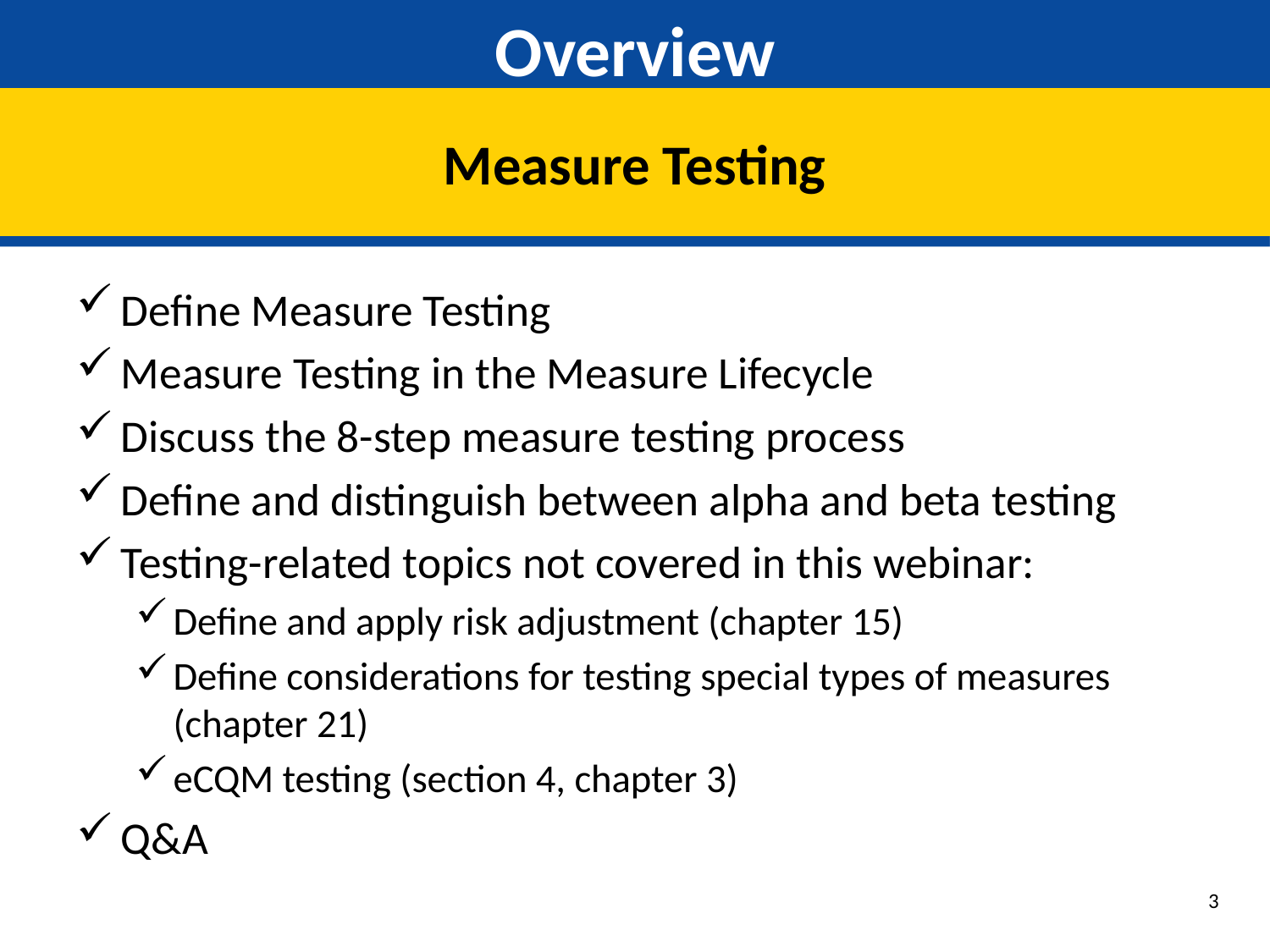

# Overview
Measure Testing
Define Measure Testing
Measure Testing in the Measure Lifecycle
Discuss the 8-step measure testing process
Define and distinguish between alpha and beta testing
Testing-related topics not covered in this webinar:
Define and apply risk adjustment (chapter 15)
Define considerations for testing special types of measures (chapter 21)
eCQM testing (section 4, chapter 3)
Q&A